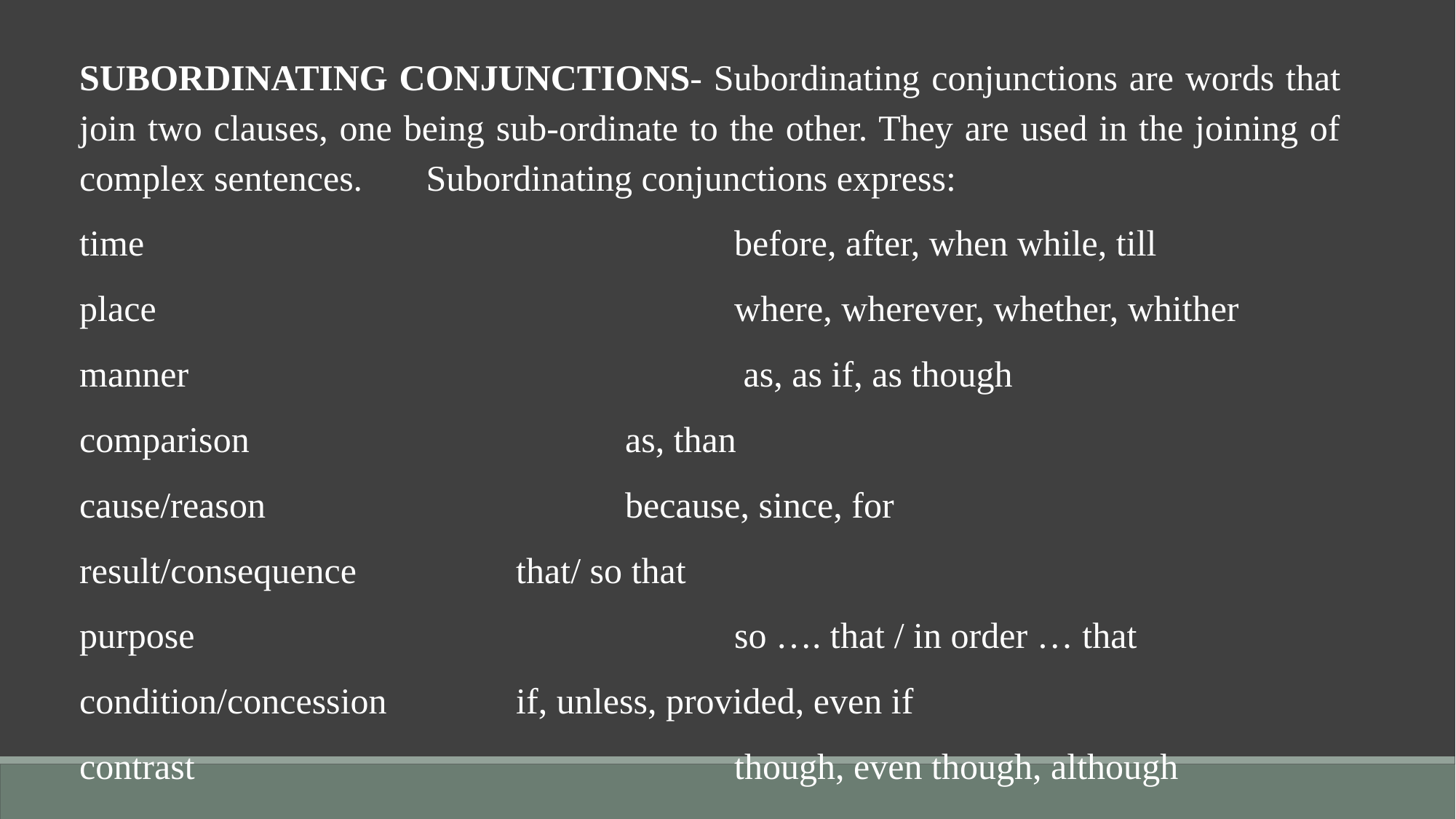

SUBORDINATING CONJUNCTIONS- Subordinating conjunctions are words that join two clauses, one being sub-ordinate to the other. They are used in the joining of complex sentences.       Subordinating conjunctions express:
time						before, after, when while, till
place						where, wherever, whether, whither
manner				      	 as, as if, as though
comparison				as, than
cause/reason				because, since, for
result/consequence		that/ so that
purpose					so …. that / in order … that
condition/concession		if, unless, provided, even if
contrast					though, even though, although